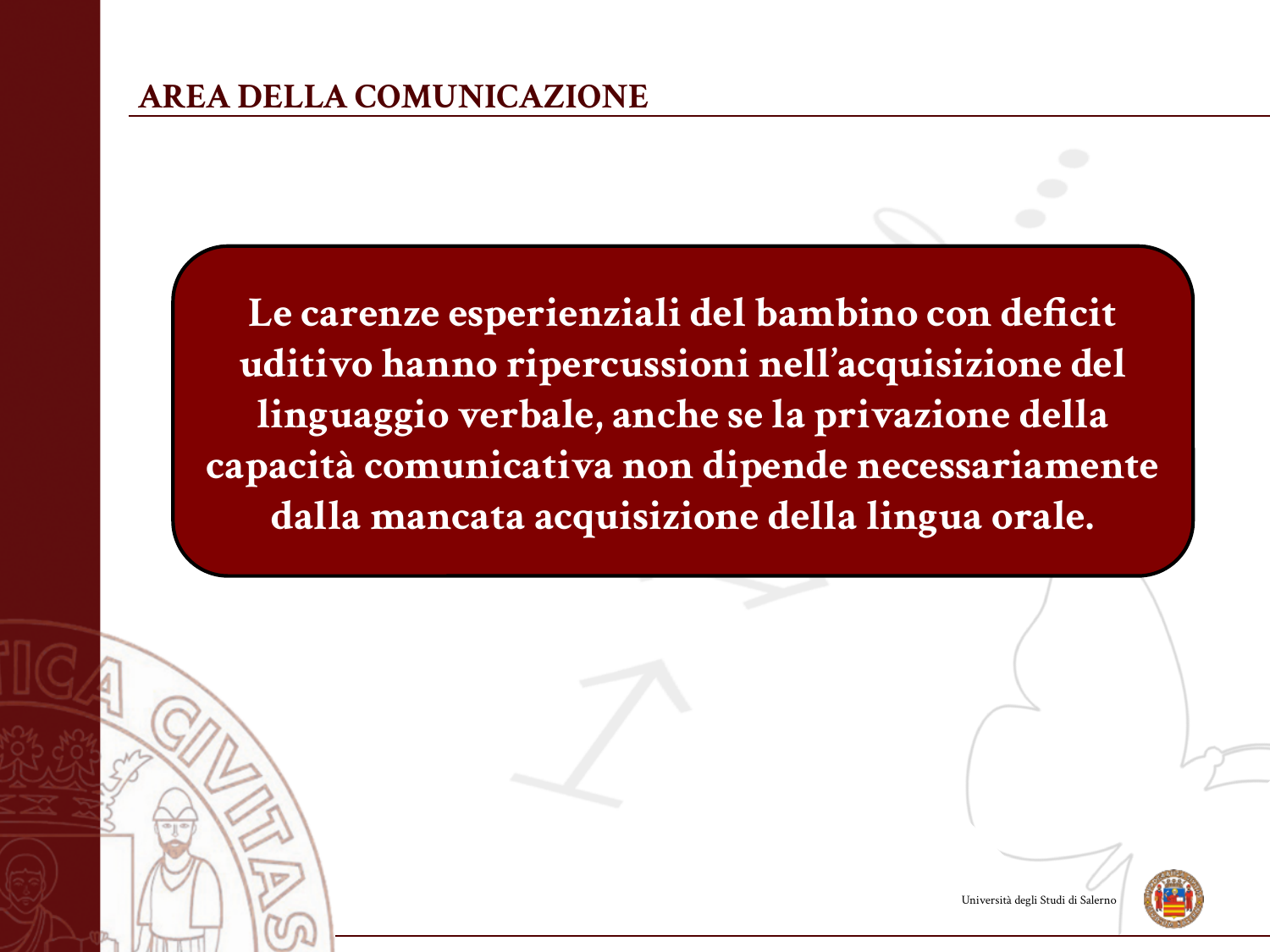

# AREA DELLA COMUNICAZIONE
Le carenze esperienziali del bambino con deficit uditivo hanno ripercussioni nell’acquisizione del linguaggio verbale, anche se la privazione della capacità comunicativa non dipende necessariamente dalla mancata acquisizione della lingua orale.